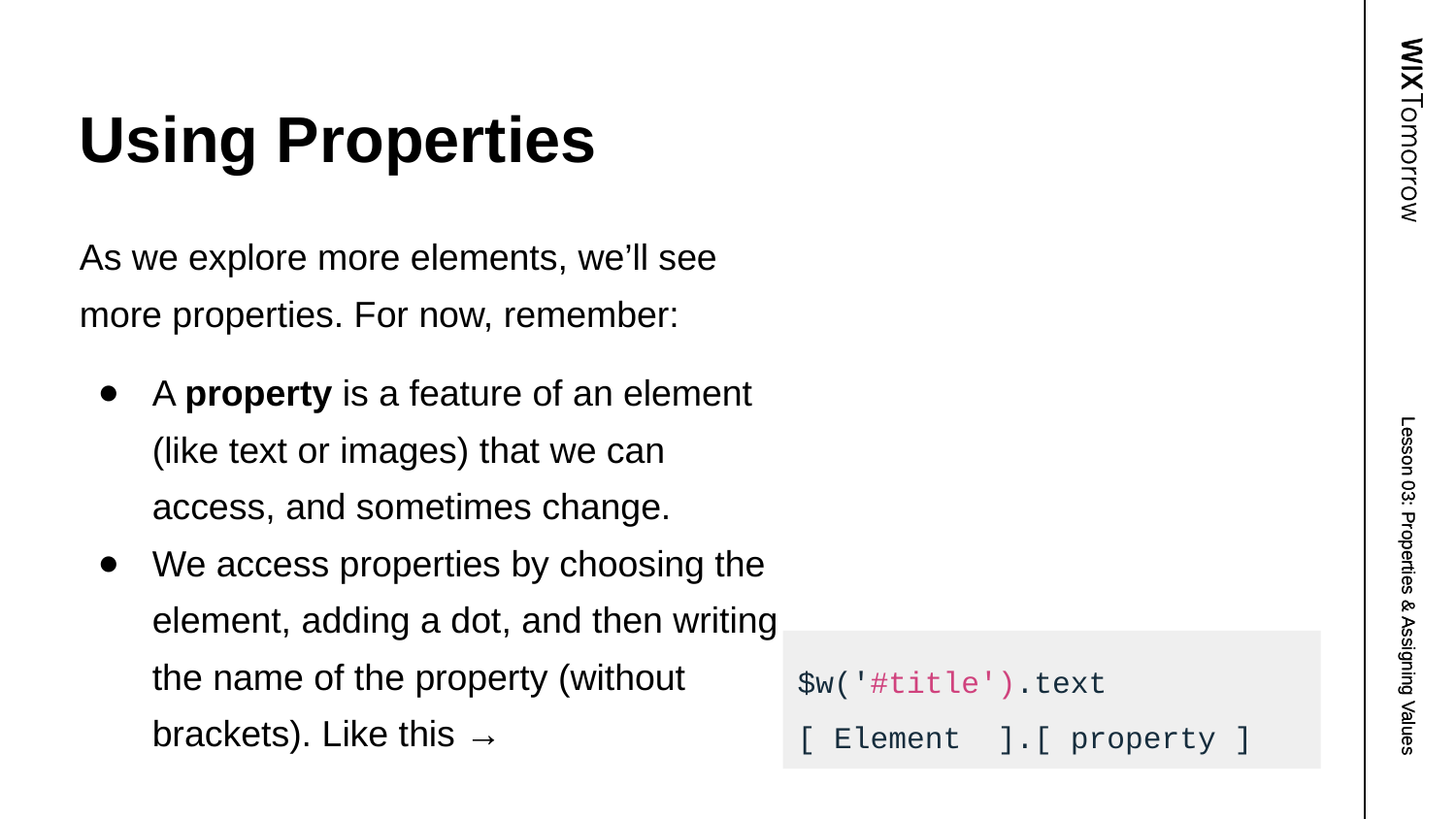

# Using Properties
As we explore more elements, we’ll see more properties. For now, remember:
A property is a feature of an element (like text or images) that we can access, and sometimes change.
We access properties by choosing the element, adding a dot, and then writing the name of the property (without brackets). Like this →
$w('#title').text
[ Element  ].[ property ]